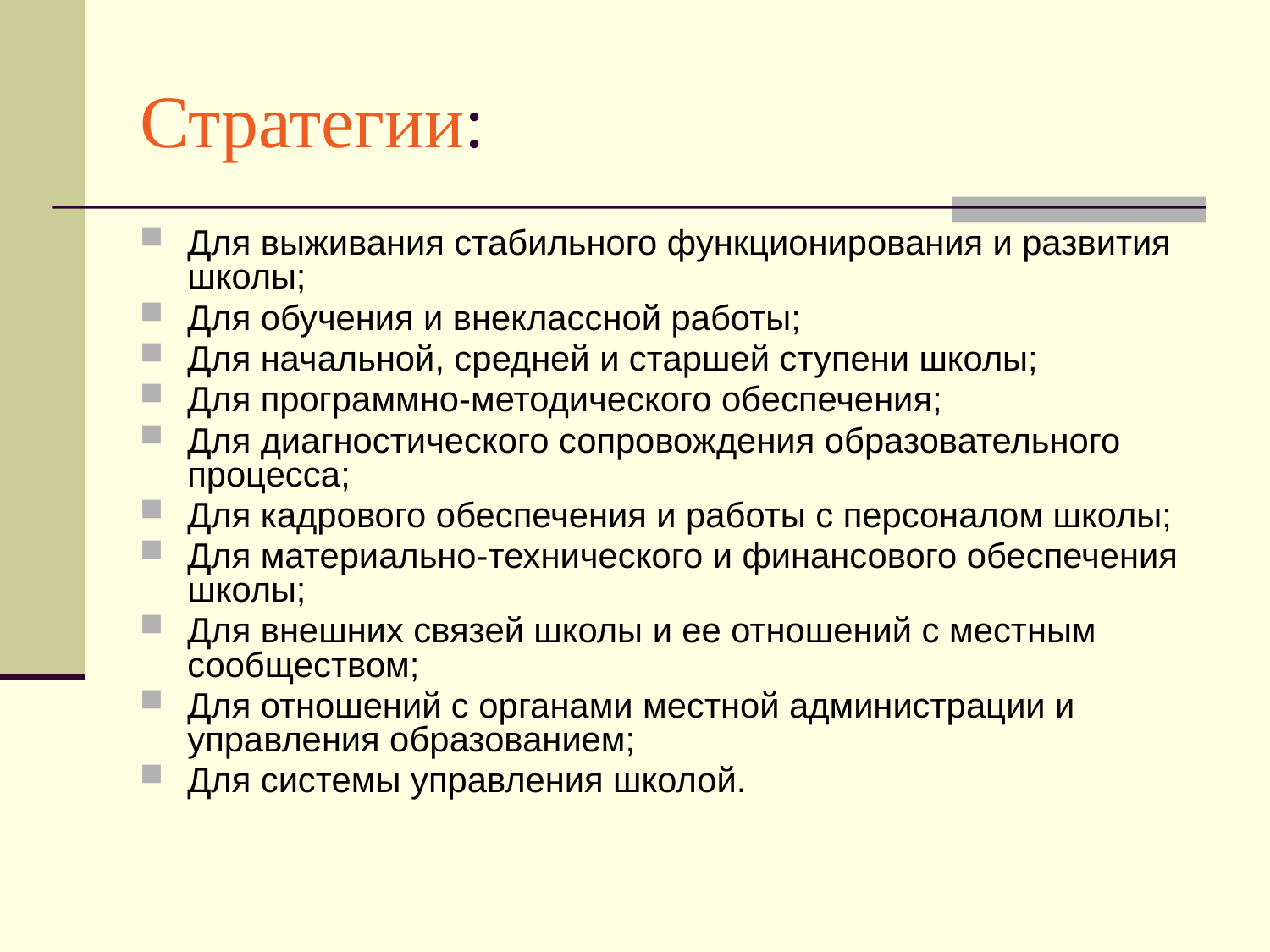

# Стратегии:
Для выживания стабильного функционирования и развития школы;
Для обучения и внеклассной работы;
Для начальной, средней и старшей ступени школы;
Для программно-методического обеспечения;
Для диагностического сопровождения образовательного процесса;
Для кадрового обеспечения и работы с персоналом школы;
Для материально-технического и финансового обеспечения школы;
Для внешних связей школы и ее отношений с местным сообществом;
Для отношений с органами местной администрации и управления образованием;
Для системы управления школой.